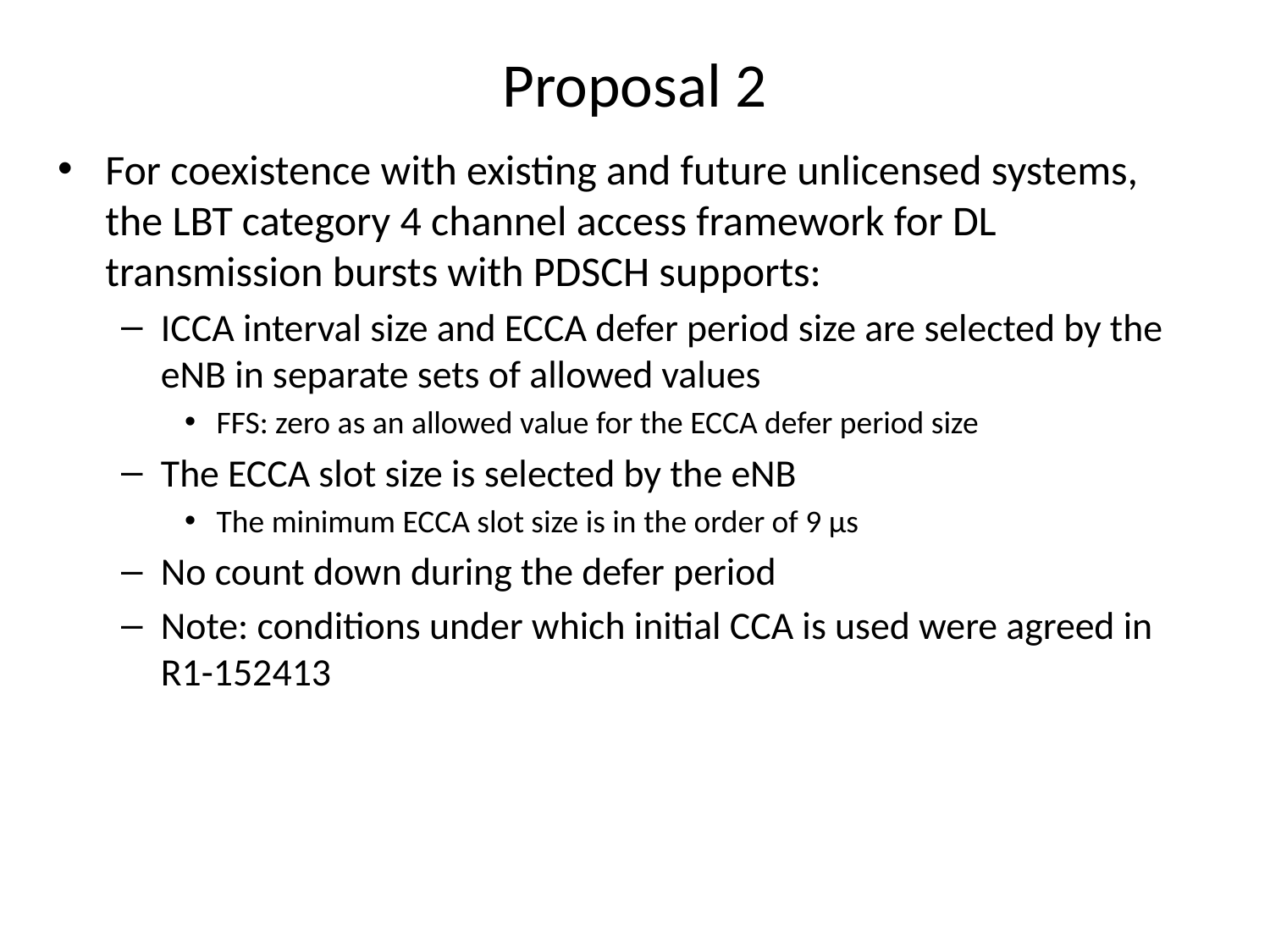

# Proposal 2
For coexistence with existing and future unlicensed systems, the LBT category 4 channel access framework for DL transmission bursts with PDSCH supports:
ICCA interval size and ECCA defer period size are selected by the eNB in separate sets of allowed values
FFS: zero as an allowed value for the ECCA defer period size
The ECCA slot size is selected by the eNB
The minimum ECCA slot size is in the order of 9 µs
No count down during the defer period
Note: conditions under which initial CCA is used were agreed in R1-152413